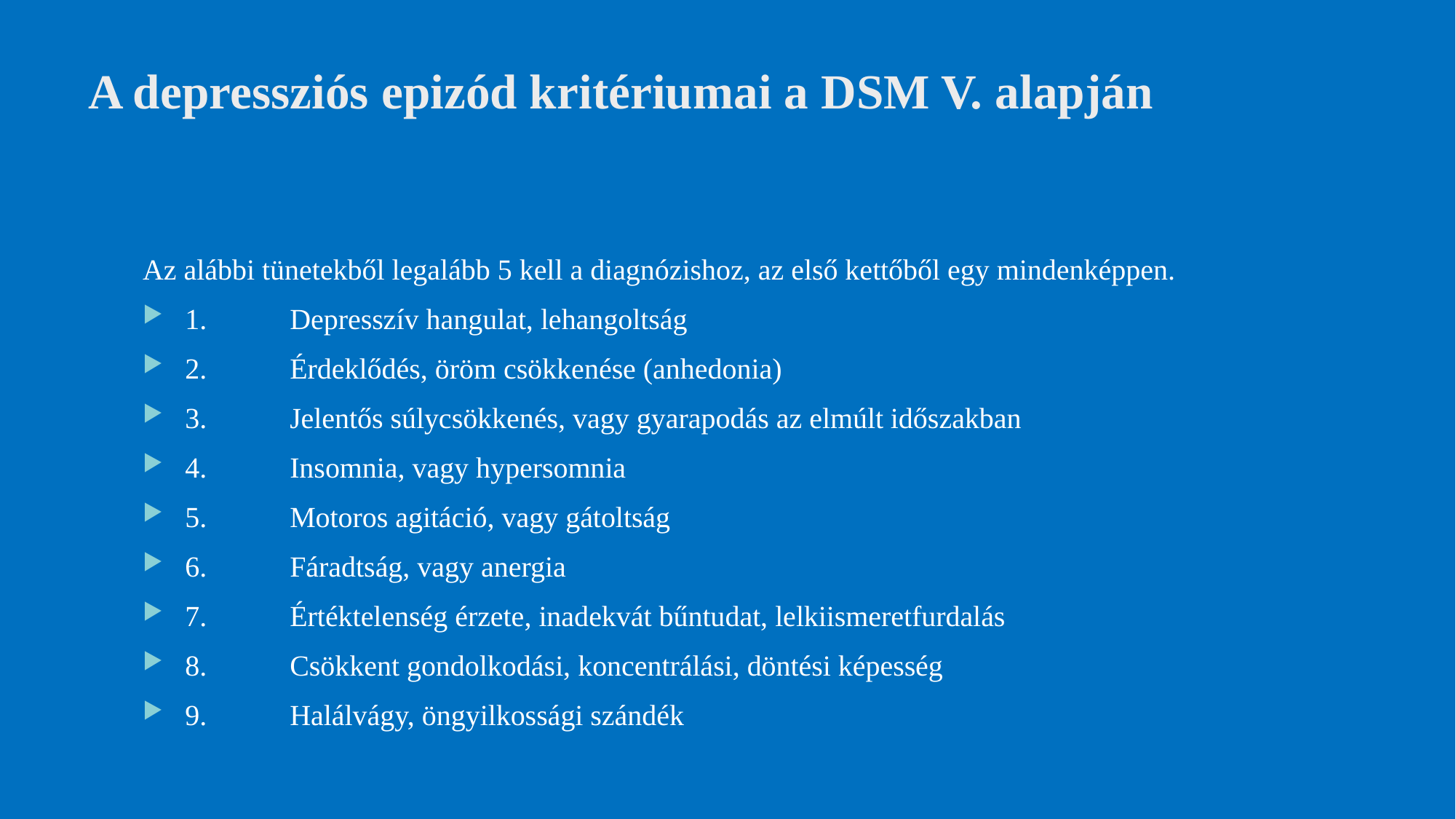

# A depressziós epizód kritériumai a DSM V. alapján
Az alábbi tünetekből legalább 5 kell a diagnózishoz, az első kettőből egy mindenképpen.
1.	Depresszív hangulat, lehangoltság
2.	Érdeklődés, öröm csökkenése (anhedonia)
3.	Jelentős súlycsökkenés, vagy gyarapodás az elmúlt időszakban
4.	Insomnia, vagy hypersomnia
5.	Motoros agitáció, vagy gátoltság
6.	Fáradtság, vagy anergia
7.	Értéktelenség érzete, inadekvát bűntudat, lelkiismeretfurdalás
8.	Csökkent gondolkodási, koncentrálási, döntési képesség
9.	Halálvágy, öngyilkossági szándék